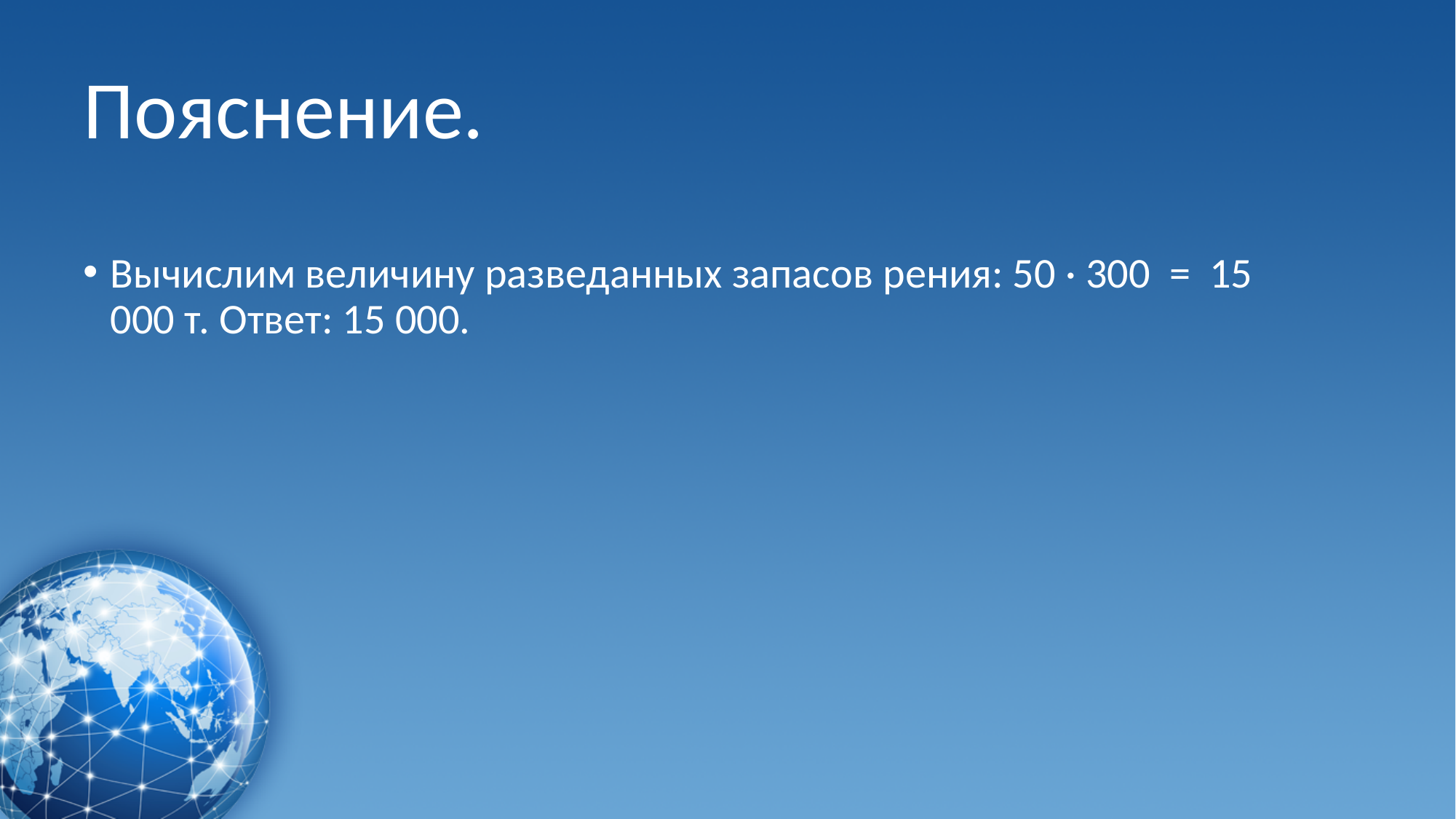

# Пояснение.
Вычислим величину разведанных запасов рения: 50 · 300  =  15 000 т. Ответ: 15 000.